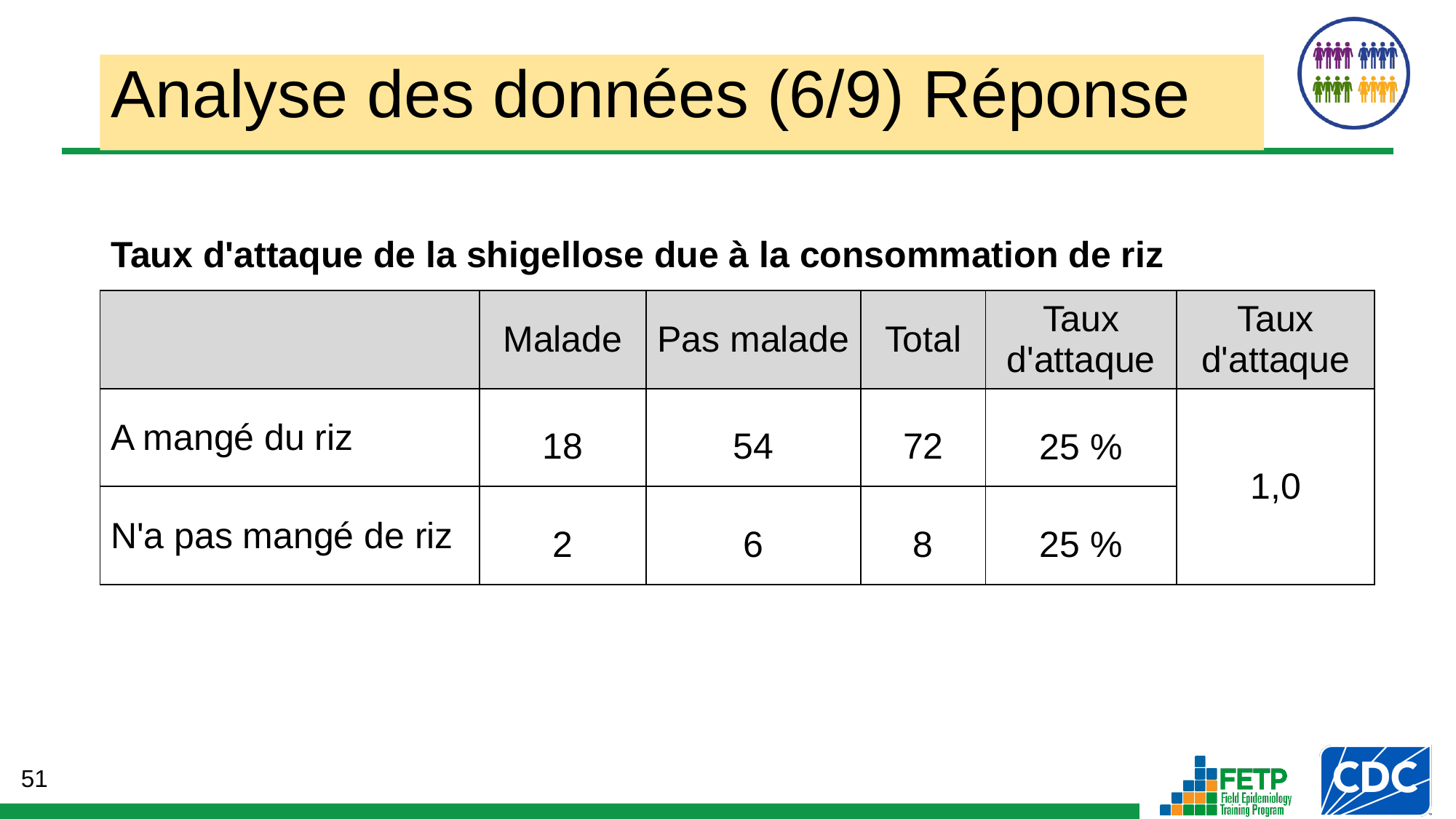

# Analyse des données (6/9) Réponse
Taux d'attaque de la shigellose due à la consommation de riz

|  | Malade | Pas malade | Total | Taux d'attaque | Taux d'attaque |
| --- | --- | --- | --- | --- | --- |
| A mangé du riz | 18 | 54 | 72 | 25 % | 1,0 |
| N'a pas mangé de riz | 2 | 6 | 8 | 25 % |  |